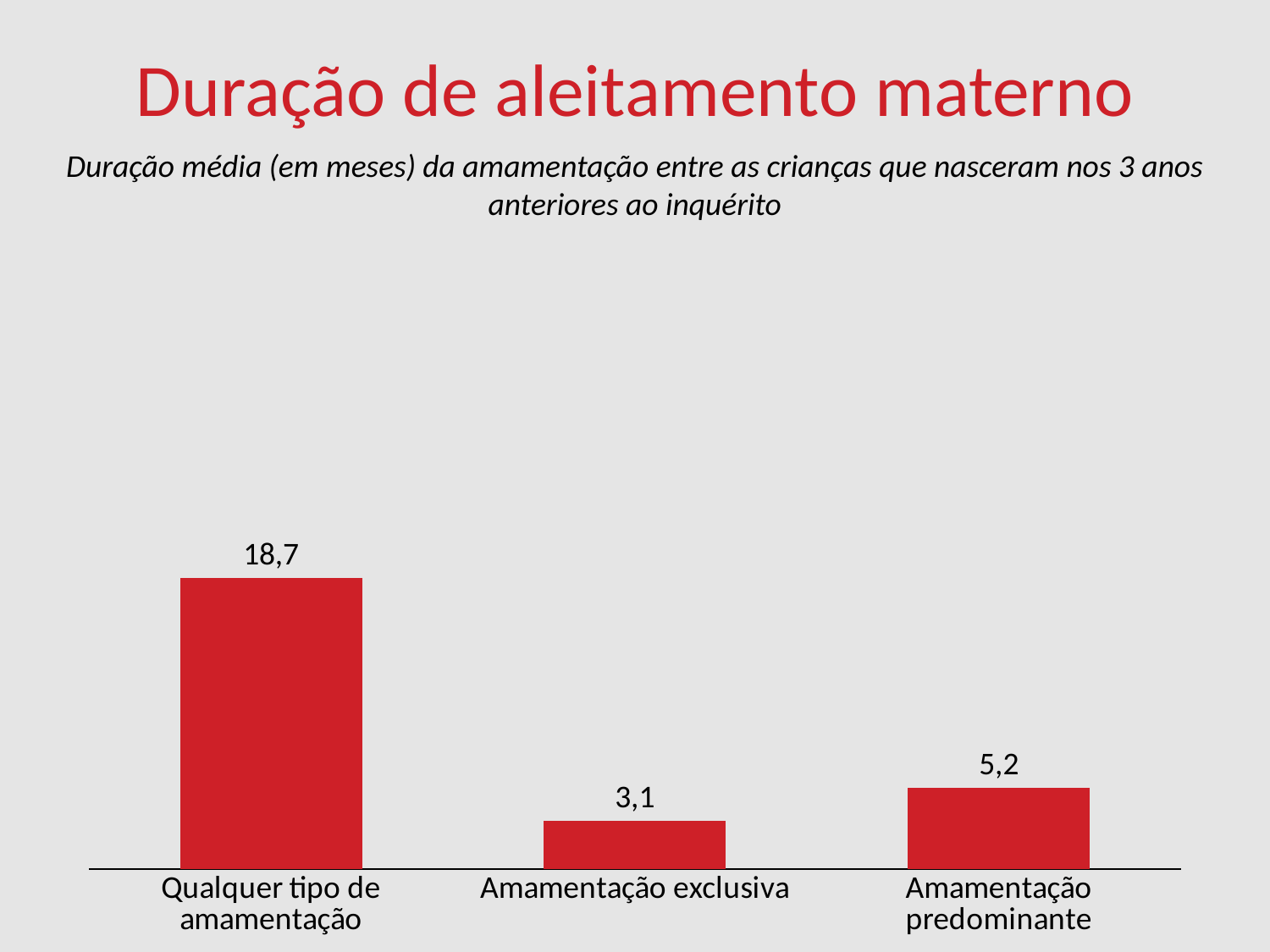

Duração de aleitamento materno
Duração média (em meses) da amamentação entre as crianças que nasceram nos 3 anos anteriores ao inquérito

### Chart

| Category | Column1 |
|---|---|
| Qualquer tipo de amamentação | 18.7 |
| Amamentação exclusiva | 3.1 |
| Amamentação predominante | 5.2 |